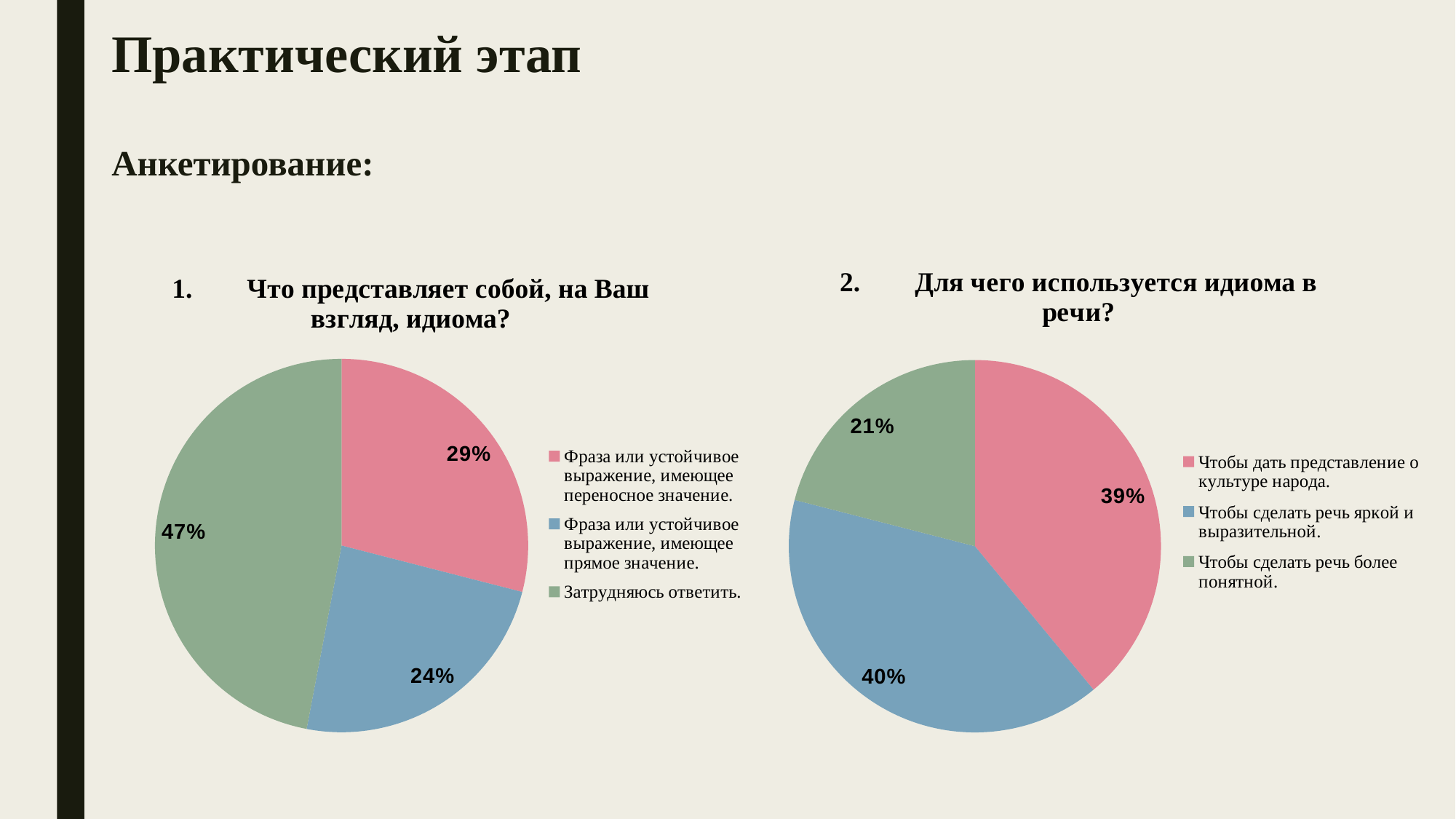

# Практический этап Анкетирование:

### Chart: 1.        Что представляет собой, на Ваш взгляд, идиома?

| Category | 1.        Что представляет собой, на Ваш взгляд, идиома? |
|---|---|
| Фраза или устойчивое выражение, имеющее переносное значение. | 0.29000000000000026 |
| Фраза или устойчивое выражение, имеющее прямое значение. | 0.24000000000000013 |
| Затрудняюсь ответить. | 0.4700000000000001 |
|   | 0.0 |

### Chart: 2.        Для чего используется идиома в речи?

| Category | 1.        Для чего используется идиома в речи? |
|---|---|
| Чтобы дать представление о культуре народа. | 0.39000000000000035 |
| Чтобы сделать речь яркой и выразительной. | 0.4 |
| Чтобы сделать речь более понятной. | 0.21000000000000013 |
|   | 0.0 |